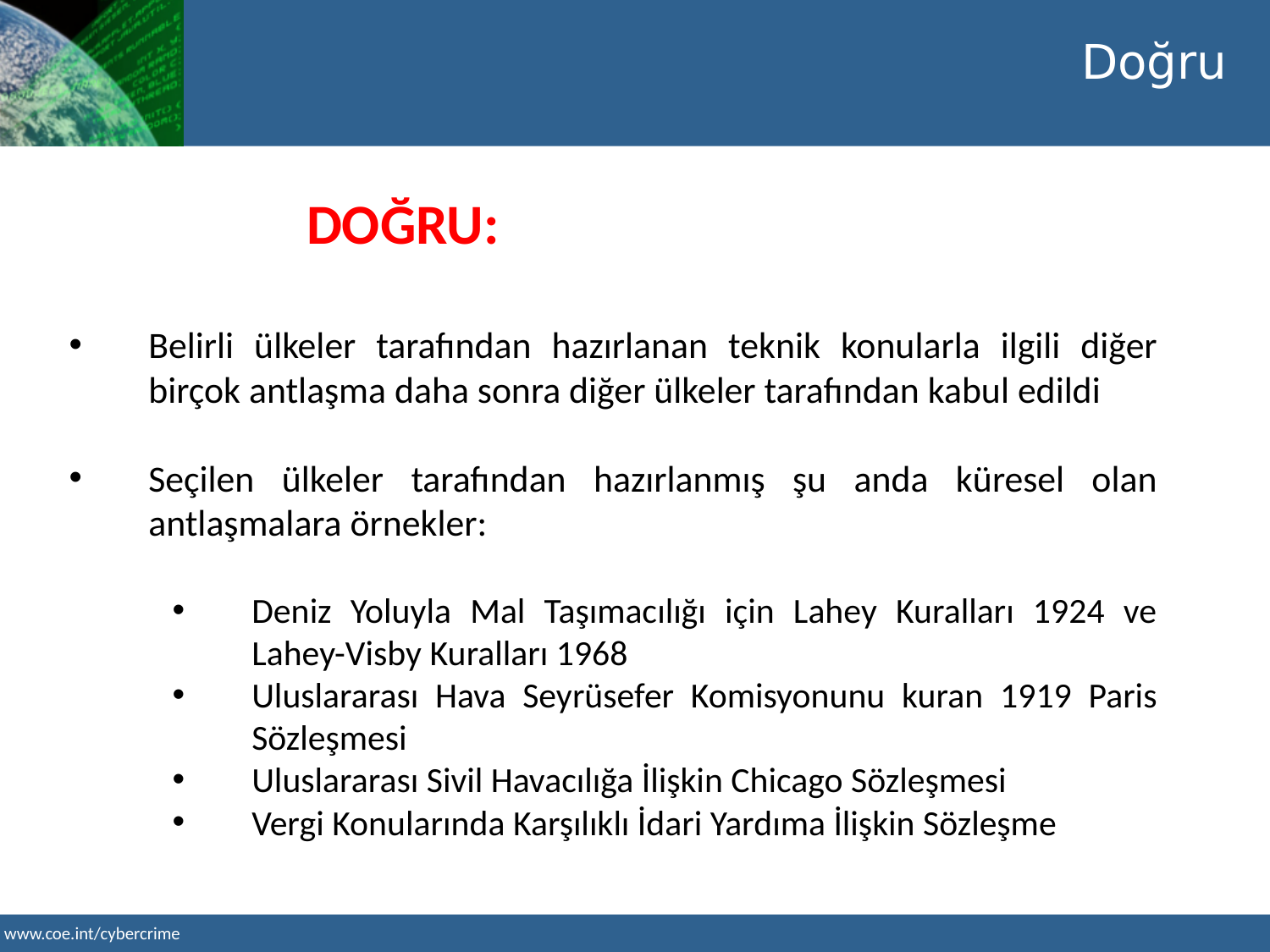

Doğru
DOĞRU:

Belirli ülkeler tarafından hazırlanan teknik konularla ilgili diğer birçok antlaşma daha sonra diğer ülkeler tarafından kabul edildi

Seçilen ülkeler tarafından hazırlanmış şu anda küresel olan antlaşmalara örnekler:

Deniz Yoluyla Mal Taşımacılığı için Lahey Kuralları 1924 ve Lahey-Visby Kuralları 1968
Uluslararası Hava Seyrüsefer Komisyonunu kuran 1919 Paris Sözleşmesi
Uluslararası Sivil Havacılığa İlişkin Chicago Sözleşmesi
Vergi Konularında Karşılıklı İdari Yardıma İlişkin Sözleşme